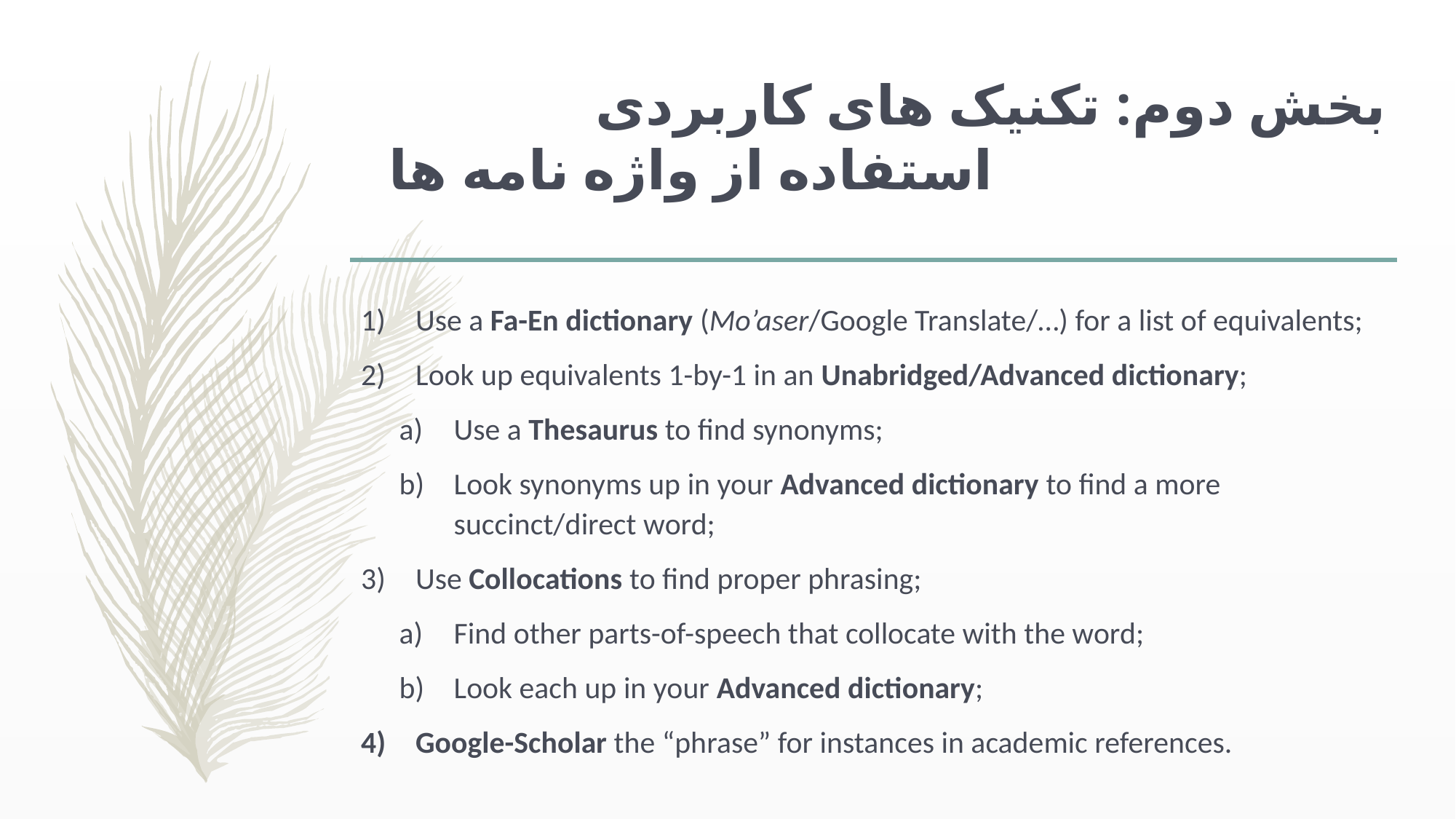

# بخش دوم: تکنیک های کاربردی استفاده از واژه نامه ها
Use a Fa-En dictionary (Mo’aser/Google Translate/…) for a list of equivalents;
Look up equivalents 1-by-1 in an Unabridged/Advanced dictionary;
Use a Thesaurus to find synonyms;
Look synonyms up in your Advanced dictionary to find a more succinct/direct word;
Use Collocations to find proper phrasing;
Find other parts-of-speech that collocate with the word;
Look each up in your Advanced dictionary;
Google-Scholar the “phrase” for instances in academic references.